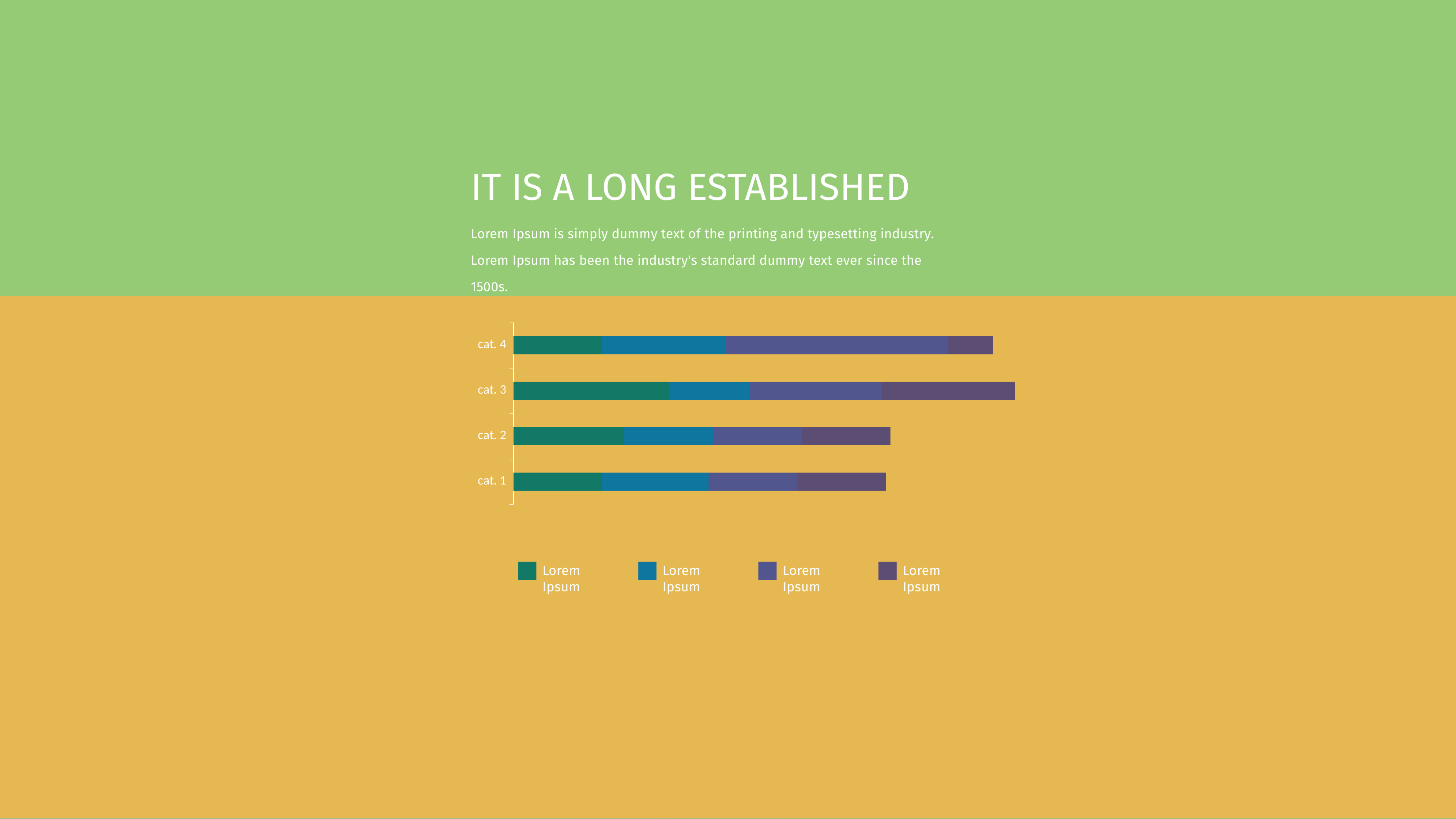

IT IS A LONG ESTABLISHED
Lorem Ipsum is simply dummy text of the printing and typesetting industry. Lorem Ipsum has been the industry's standard dummy text ever since the 1500s.

### Chart

| Category | Ряд 1 | Ряд 2 | Ряд 3 | Ряд 4 |
|---|---|---|---|---|
| cat. 1 | 2.0 | 2.4 | 2.0 | 2.0 |
| cat. 2 | 2.5 | 2.0 | 2.0 | 2.0 |
| cat. 3 | 3.5 | 1.8 | 3.0 | 3.0 |
| cat. 4 | 2.0 | 2.8 | 5.0 | 1.0 |

Lorem Ipsum
Lorem Ipsum
Lorem Ipsum
Lorem Ipsum